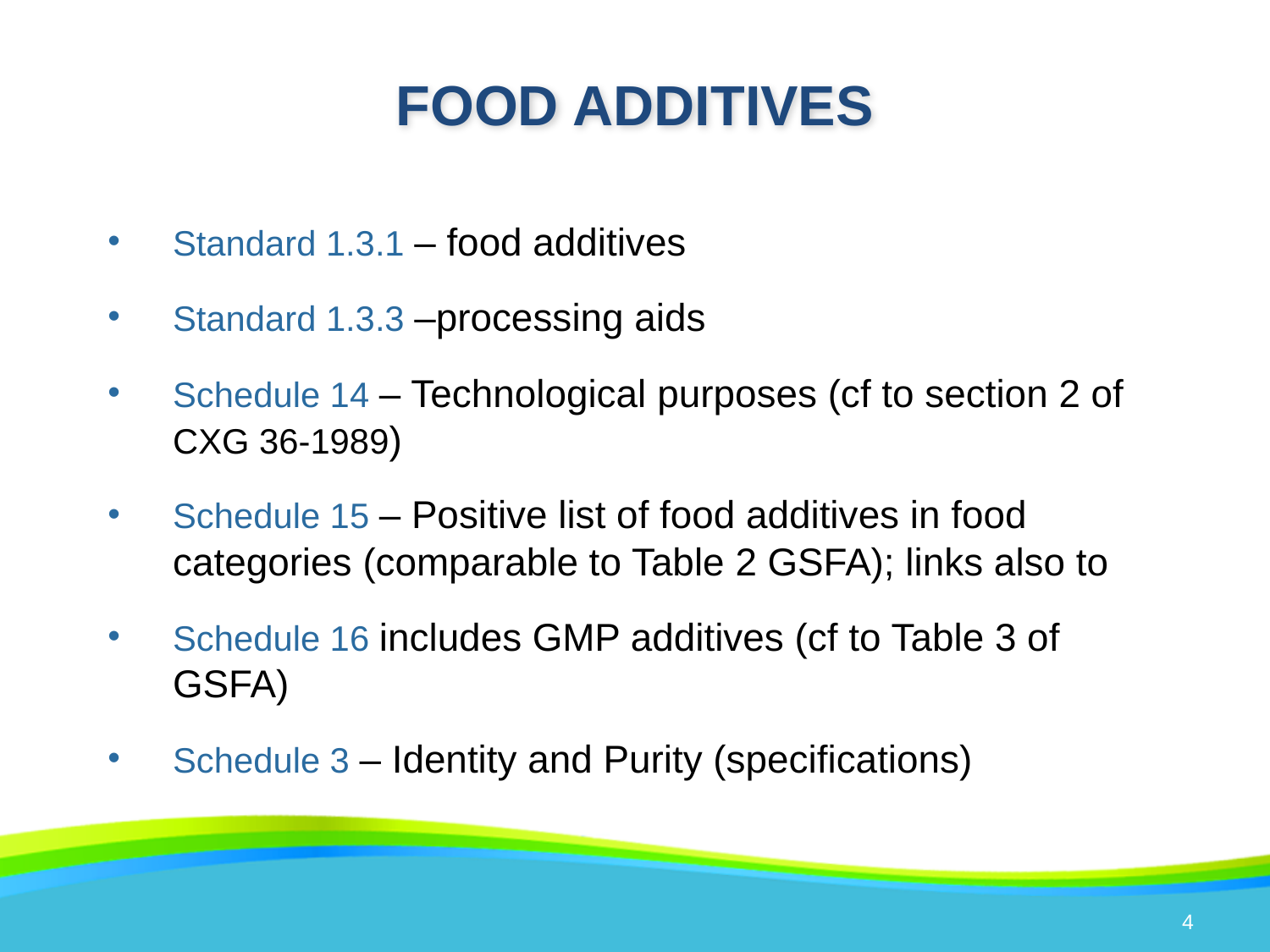

# Food additives
Standard 1.3.1 – food additives
Standard 1.3.3 –processing aids
Schedule 14 – Technological purposes (cf to section 2 of CXG 36-1989)
Schedule 15 – Positive list of food additives in food categories (comparable to Table 2 GSFA); links also to
Schedule 16 includes GMP additives (cf to Table 3 of GSFA)
Schedule 3 – Identity and Purity (specifications)

4